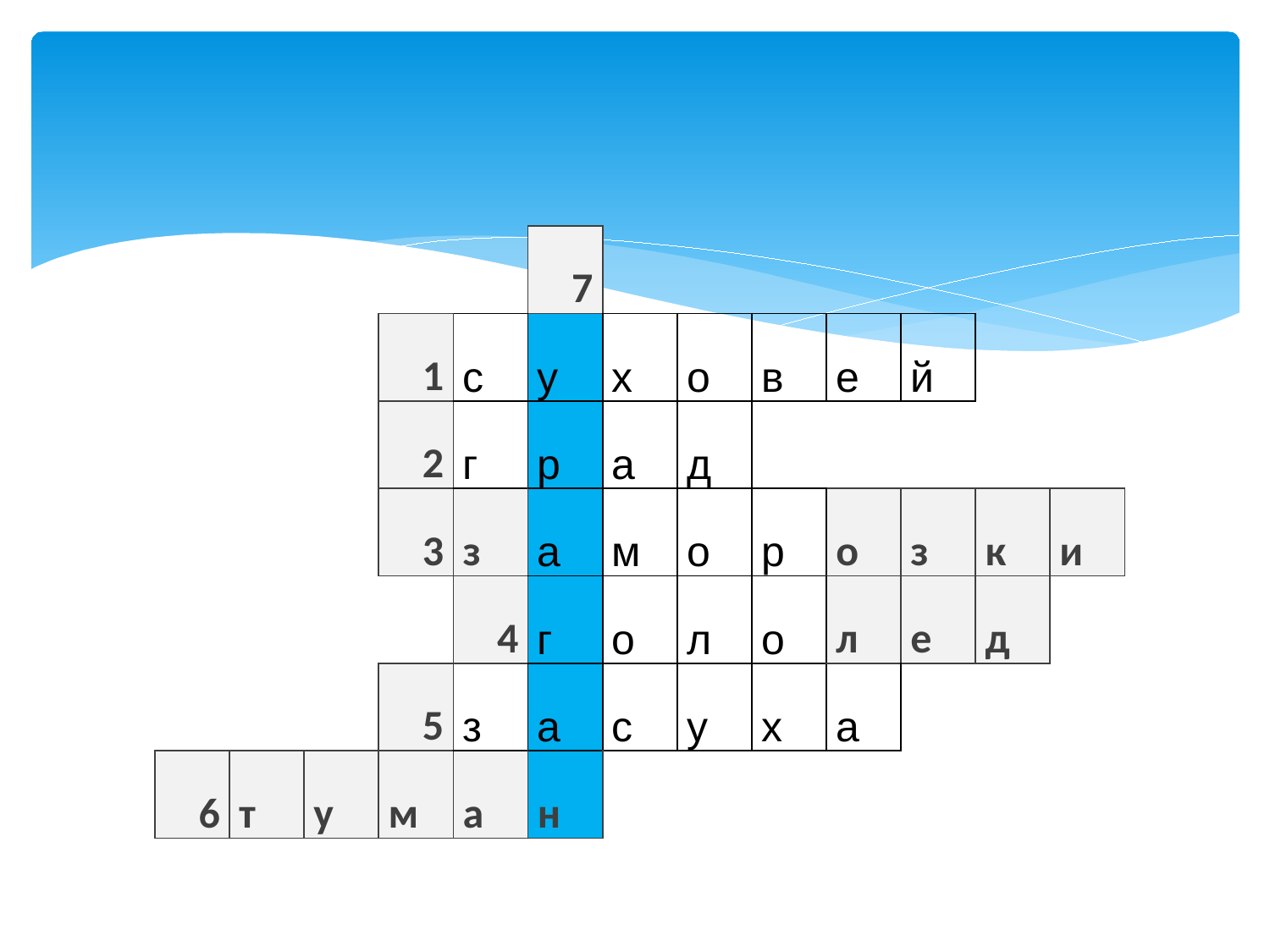

#
|  |  |  |  |  | 7 |  |  |  |  |  |  |  |
| --- | --- | --- | --- | --- | --- | --- | --- | --- | --- | --- | --- | --- |
|  |  |  | 1 | с | у | х | о | в | е | й |  |  |
|  |  |  | 2 | г | р | а | д |  |  |  |  |  |
|  |  |  | 3 | з | а | м | о | р | о | з | к | и |
|  |  |  |  | 4 | г | о | л | о | л | е | д |  |
|  |  |  | 5 | з | а | с | у | х | а |  |  |  |
| 6 | т | у | м | а | н |  |  |  |  |  |  |  |
|  |  |  |  |  |  |  |  |  |  |  |  |  |